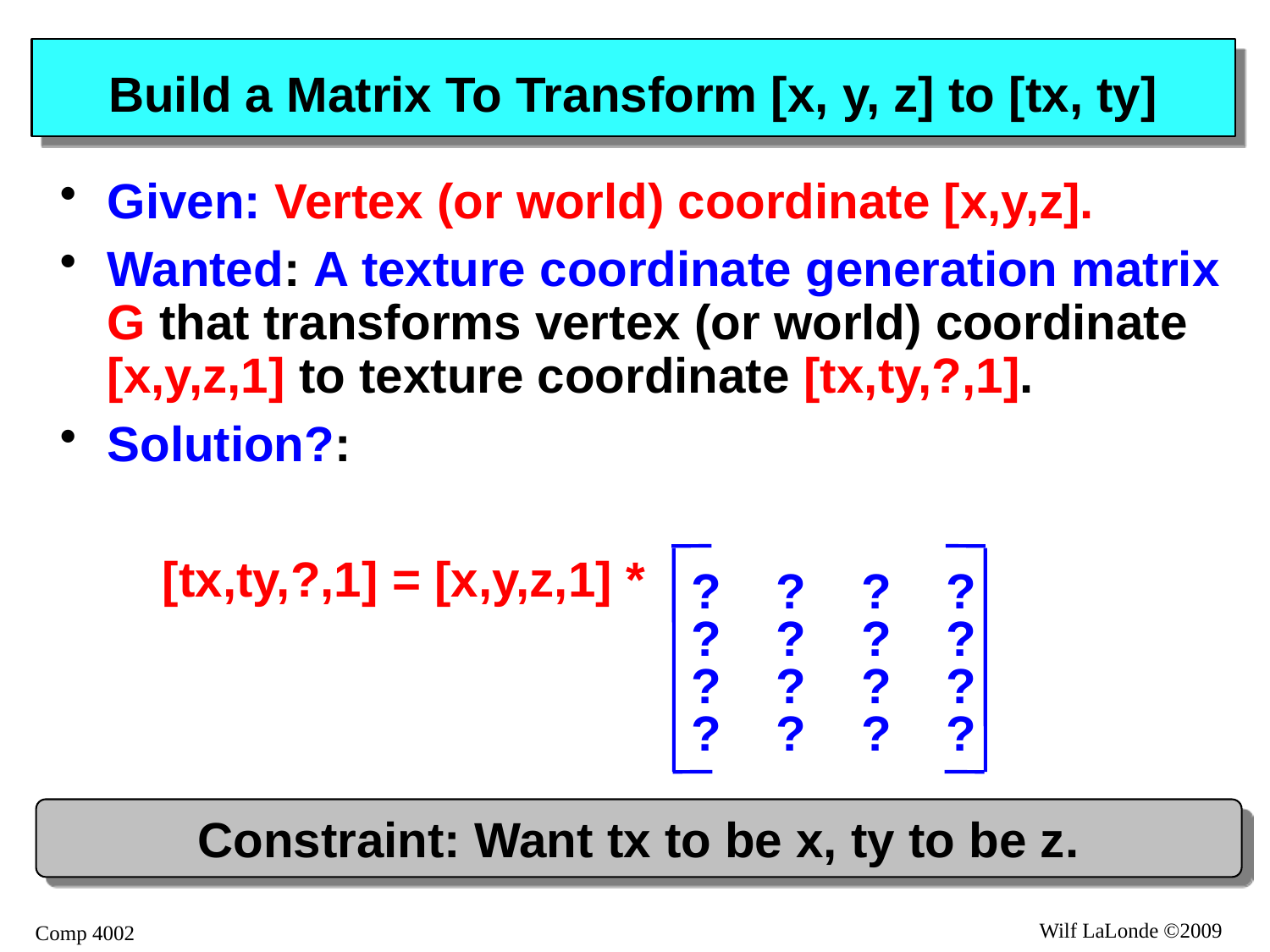

# Build a Matrix To Transform [x, y, z] to [tx, ty]
Given: Vertex (or world) coordinate [x,y,z].
Wanted: A texture coordinate generation matrix G that transforms vertex (or world) coordinate [x,y,z,1] to texture coordinate [tx,ty,?,1].
Solution?:

?    ?    ?    ?
?    ?    ?    ?
?    ?    ?    ?
?    ?    ?     ?
[tx,ty,?,1] = [x,y,z,1] *

Constraint: Want tx to be x, ty to be z.